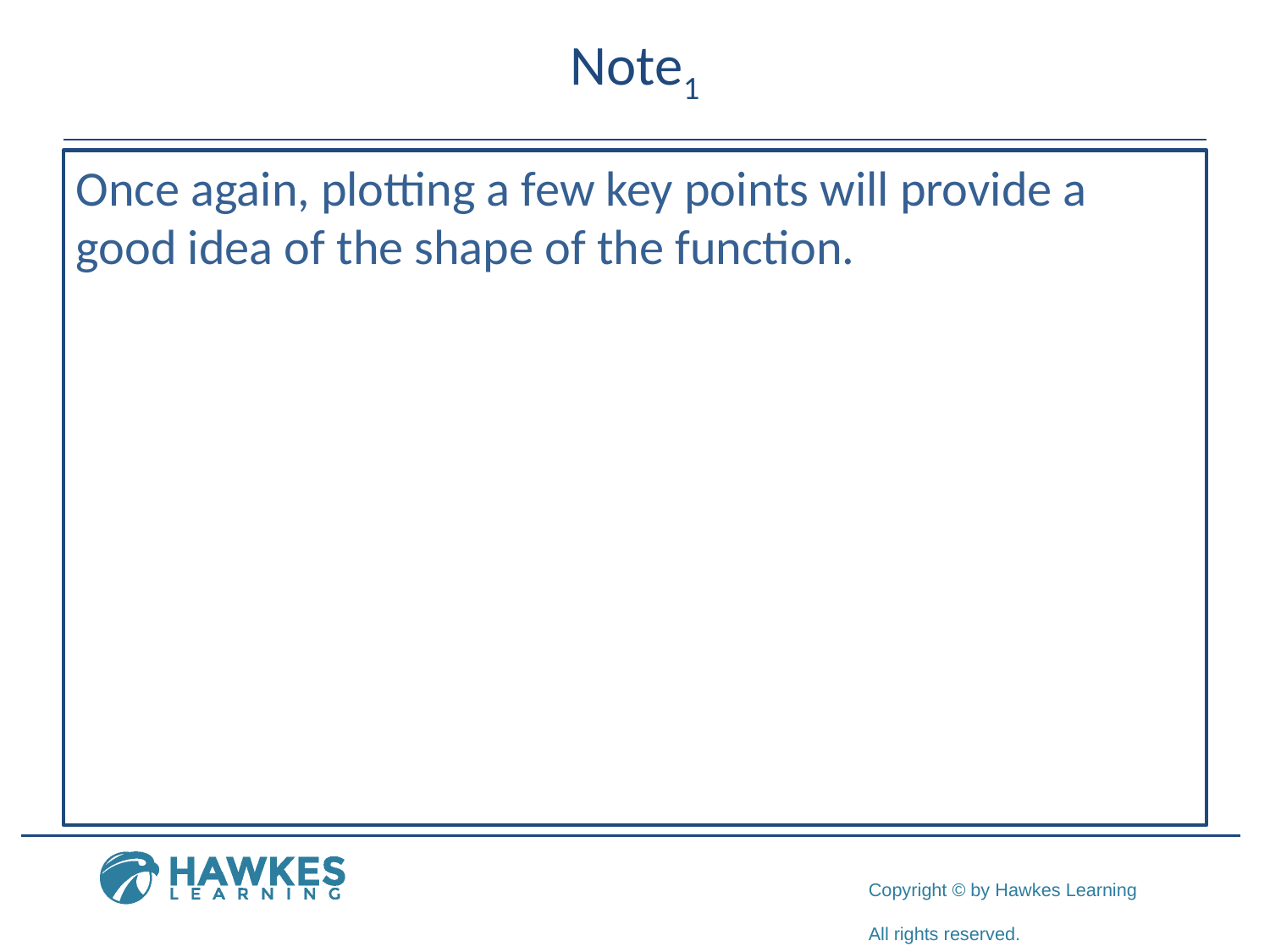

# Note1
Once again, plotting a few key points will provide a good idea of the shape of the function.